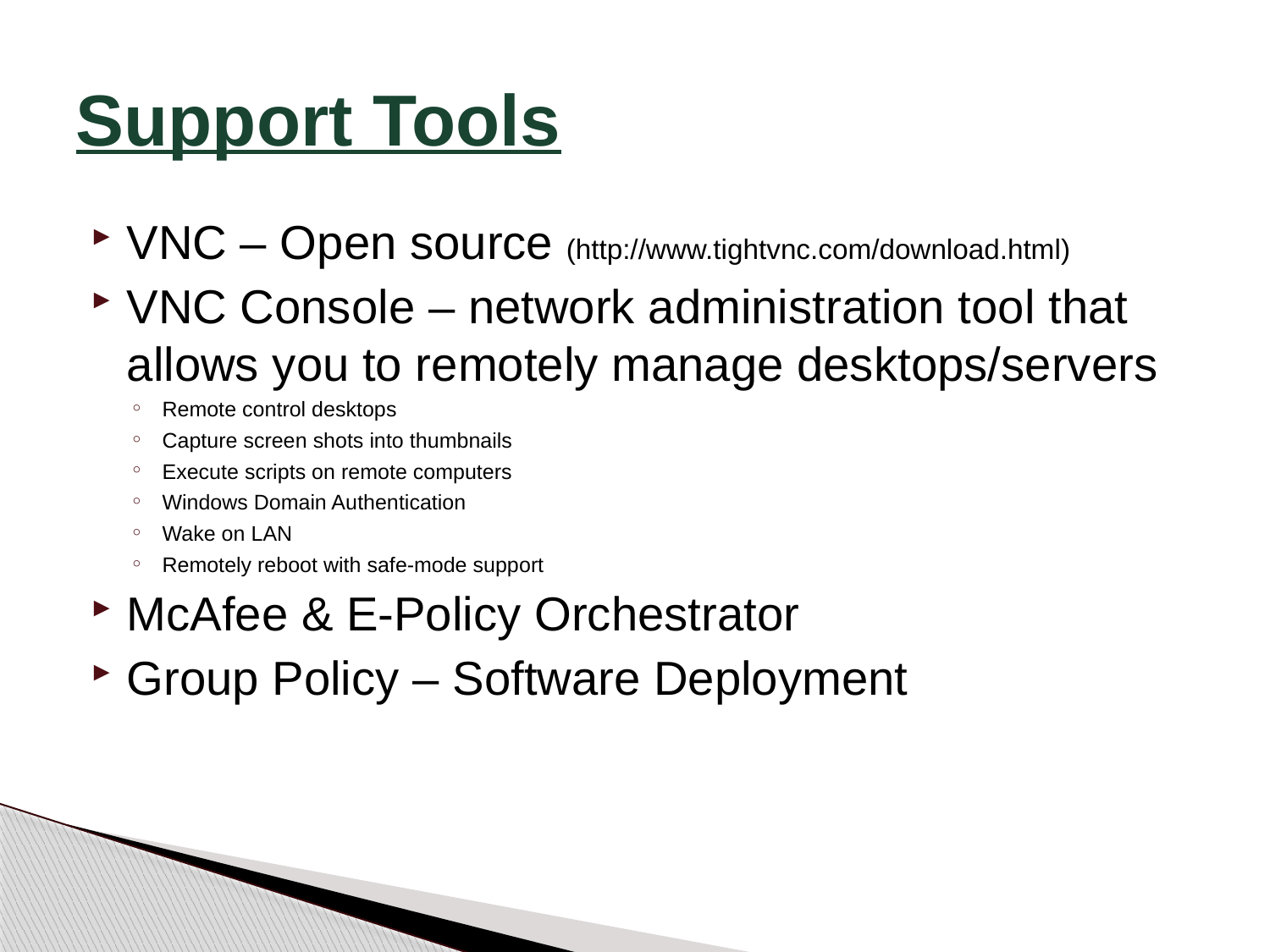

# Support Tools
VNC – Open source (http://www.tightvnc.com/download.html)
VNC Console – network administration tool that allows you to remotely manage desktops/servers
Remote control desktops
Capture screen shots into thumbnails
Execute scripts on remote computers
Windows Domain Authentication
Wake on LAN
Remotely reboot with safe-mode support
McAfee & E-Policy Orchestrator
Group Policy – Software Deployment